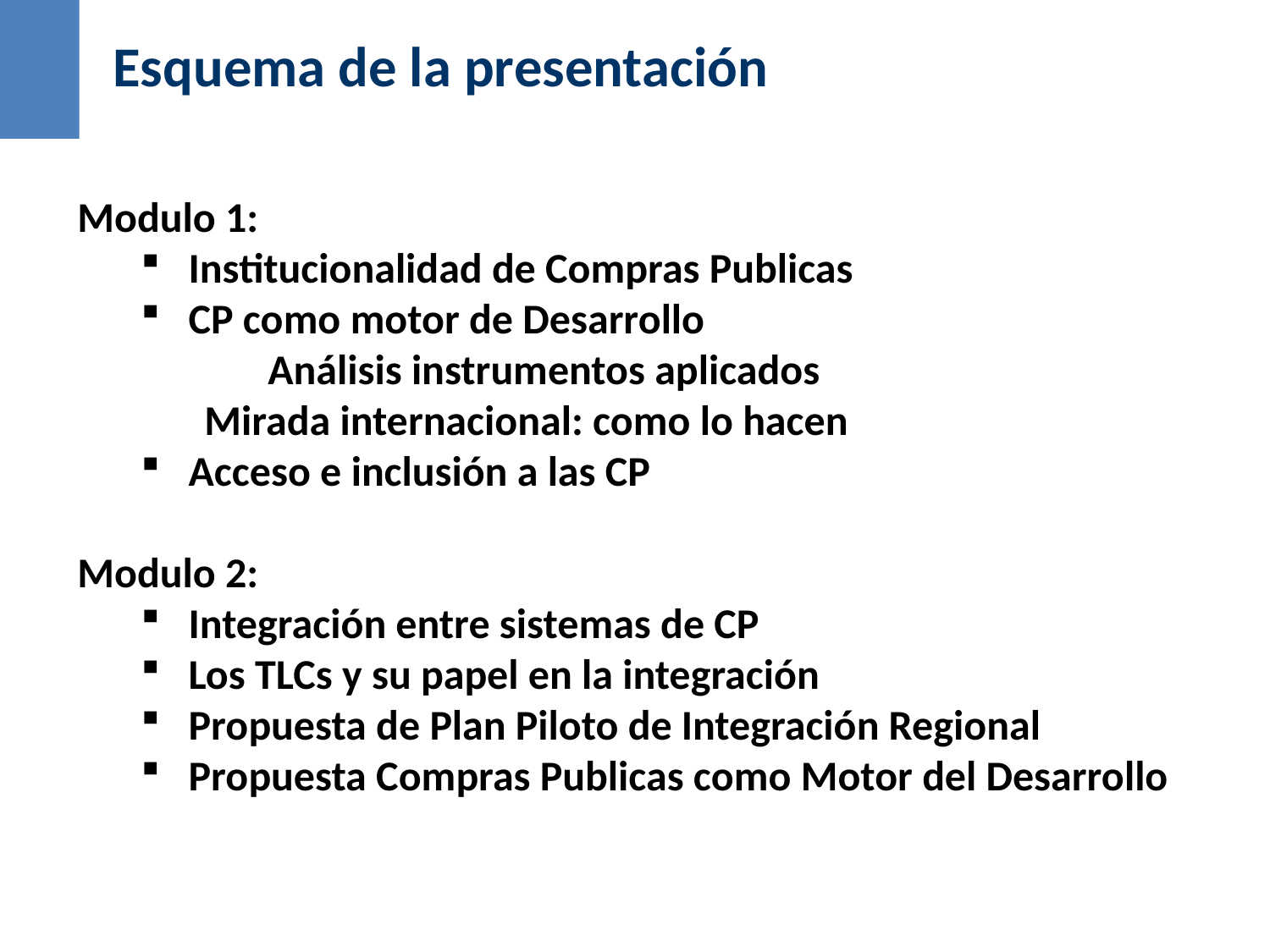

Esquema de la presentación
Modulo 1:
Institucionalidad de Compras Publicas
CP como motor de Desarrollo
	Análisis instrumentos aplicados
	Mirada internacional: como lo hacen
Acceso e inclusión a las CP

Modulo 2:
Integración entre sistemas de CP
Los TLCs y su papel en la integración
Propuesta de Plan Piloto de Integración Regional
Propuesta Compras Publicas como Motor del Desarrollo